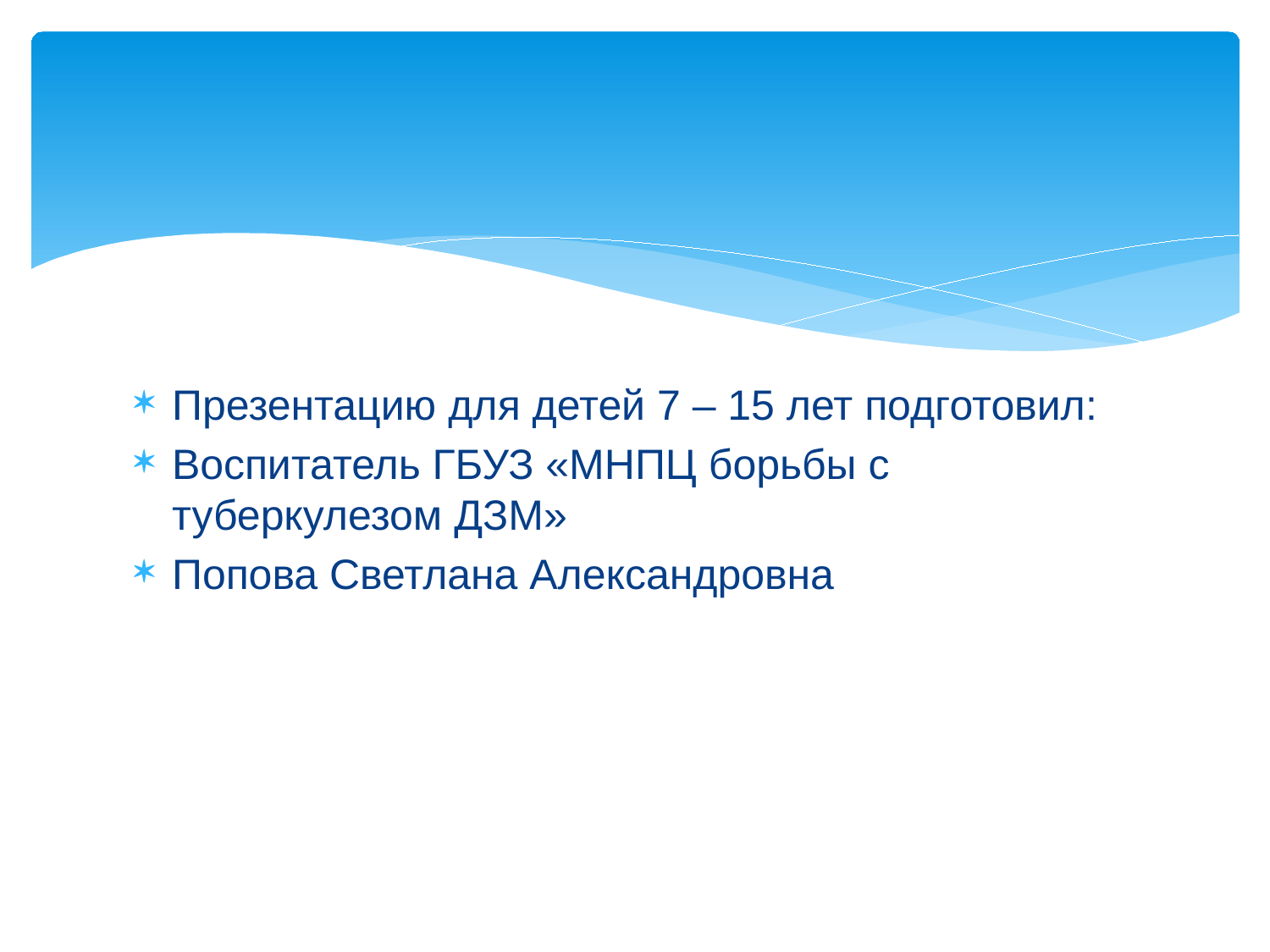

Презентацию для детей 7 – 15 лет подготовил:
Воспитатель ГБУЗ «МНПЦ борьбы с туберкулезом ДЗМ»
Попова Светлана Александровна